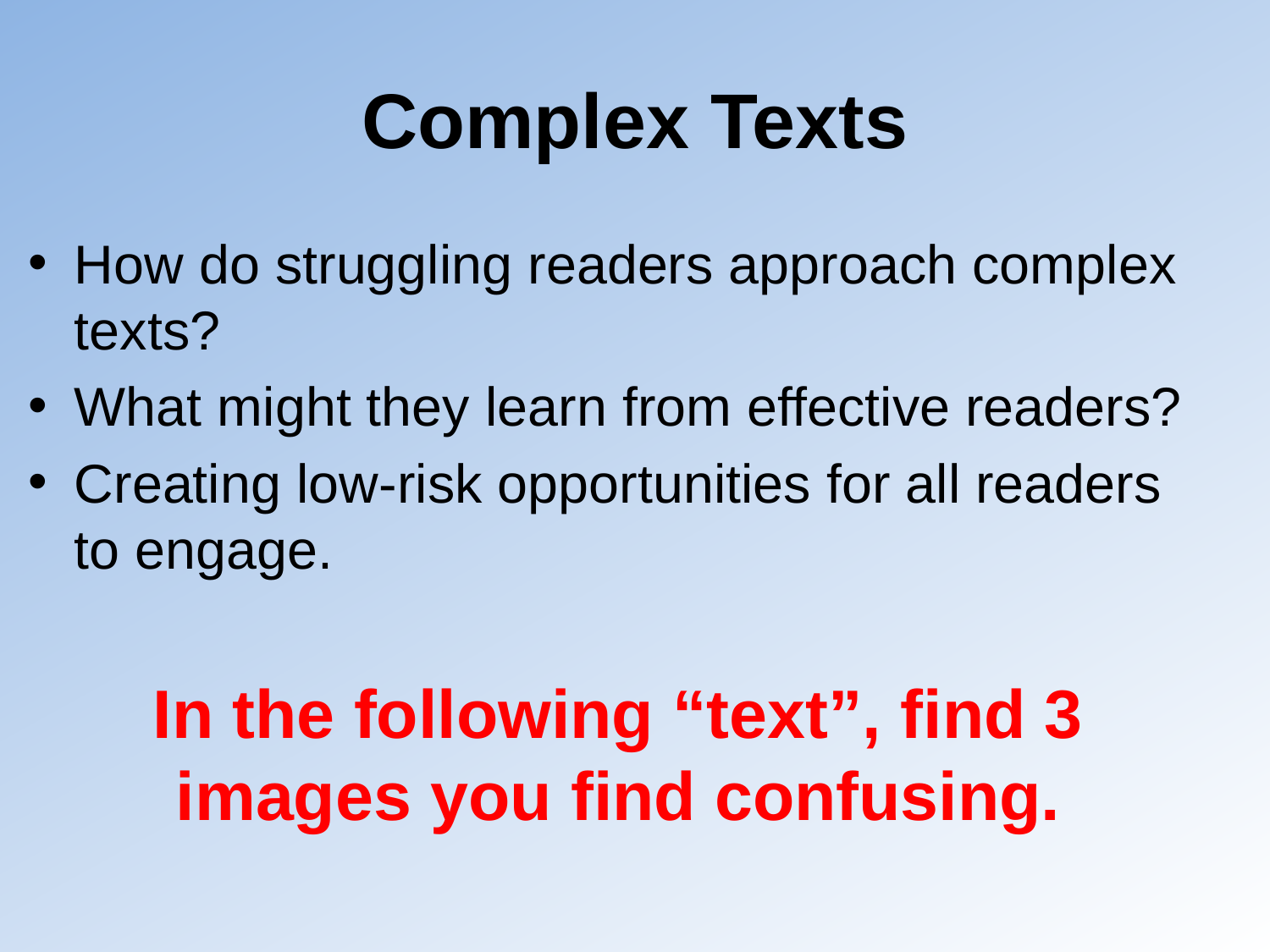

# Complex Texts
How do struggling readers approach complex texts?
What might they learn from effective readers?
Creating low-risk opportunities for all readers to engage.

In the following “text”, find 3 images you find confusing.